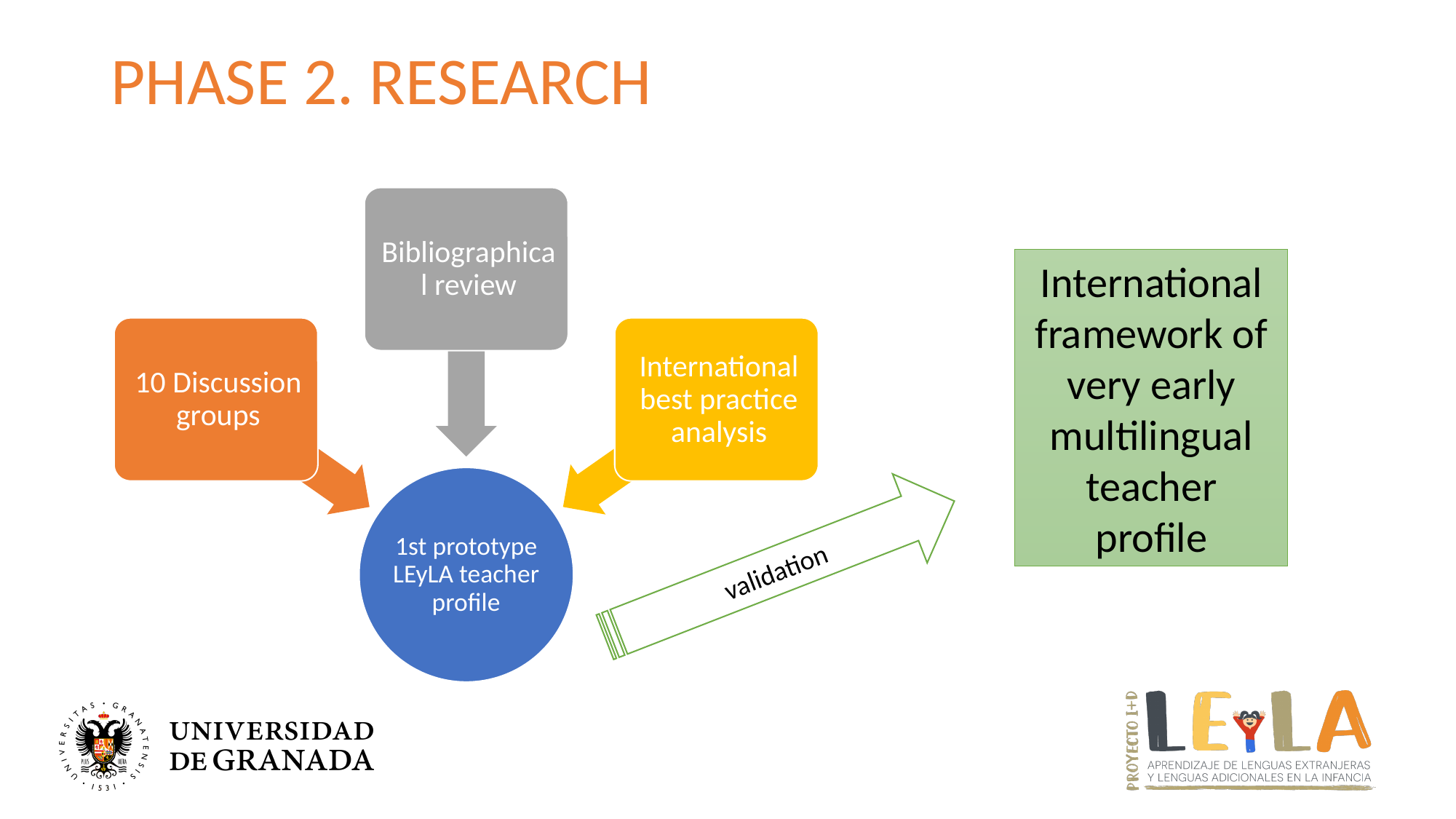

# PHASE 2. RESEARCH
1st prototype LEyLA teacher profile
10 Discussion groups
Bibliographical review
International best practice analysis
International framework of very early multilingual teacher profile
validation